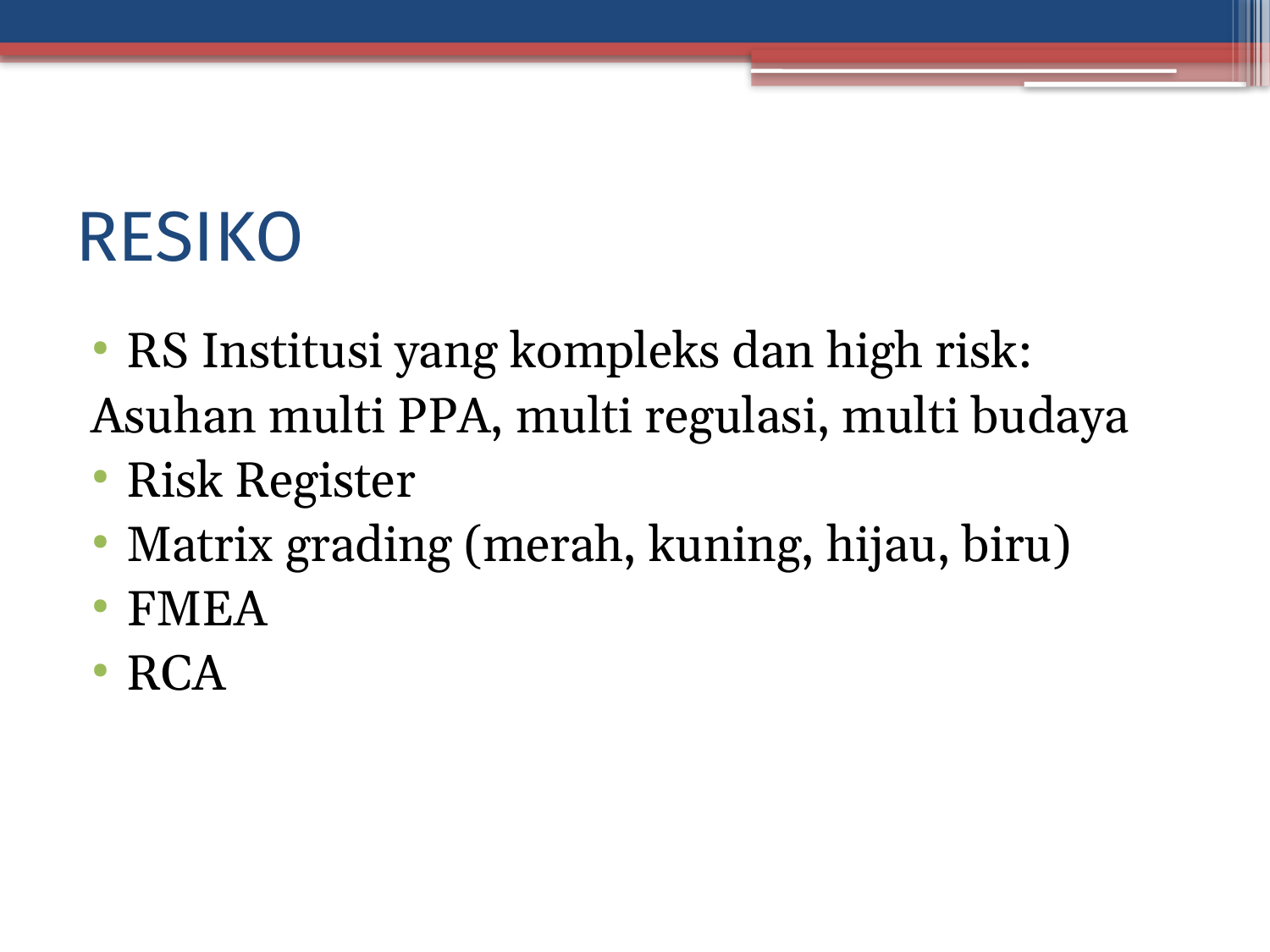

# RESIKO
RS Institusi yang kompleks dan high risk:
Asuhan multi PPA, multi regulasi, multi budaya
Risk Register
Matrix grading (merah, kuning, hijau, biru)
FMEA
RCA